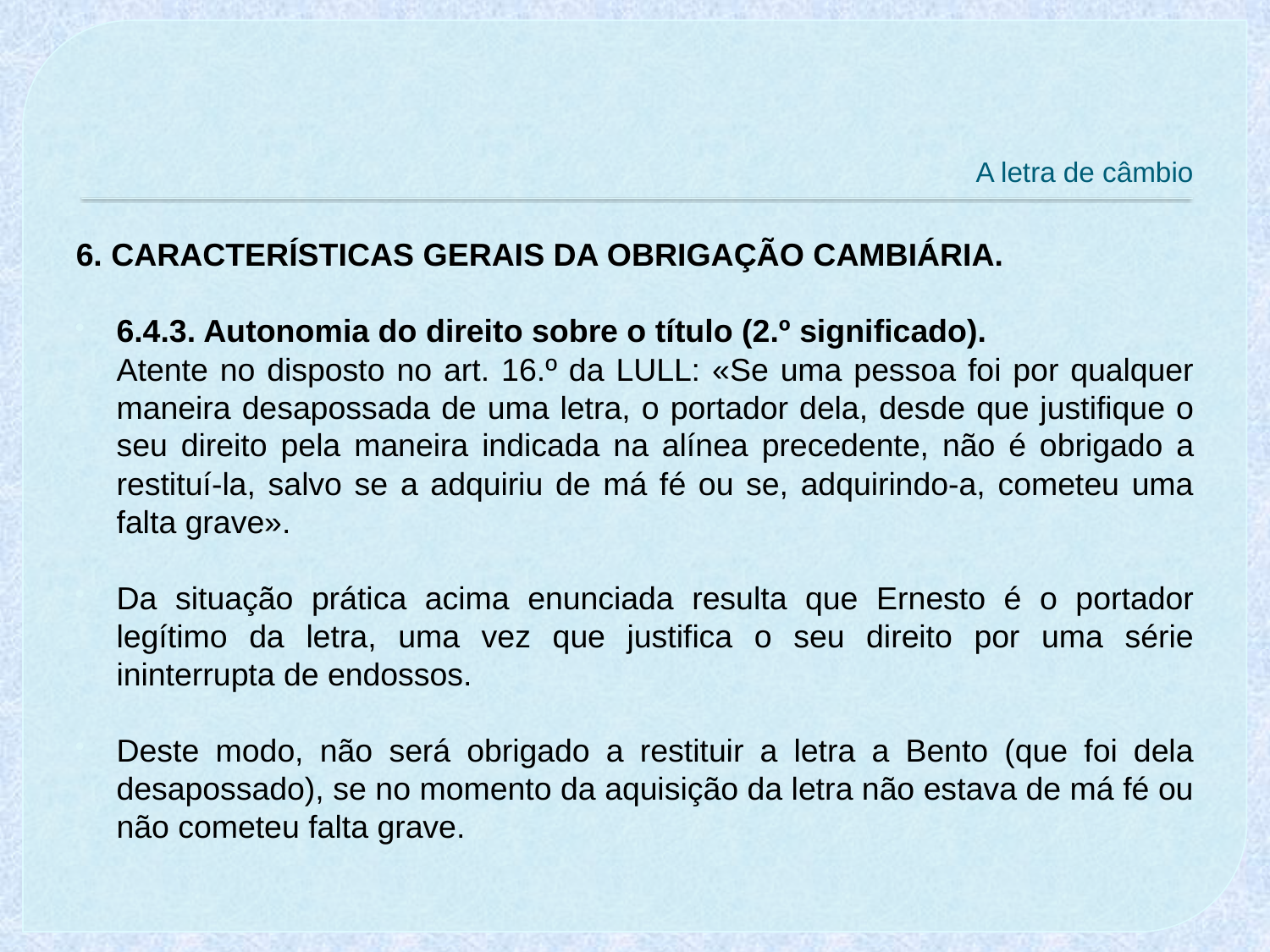

# A letra de câmbio
6. CARACTERÍSTICAS GERAIS DA OBRIGAÇÃO CAMBIÁRIA.

6.4.3. Autonomia do direito sobre o título (2.º significado).
 	Atente no disposto no art. 16.º da LULL: «Se uma pessoa foi por qualquer maneira desapossada de uma letra, o portador dela, desde que justifique o seu direito pela maneira indicada na alínea precedente, não é obrigado a restituí-la, salvo se a adquiriu de má fé ou se, adquirindo-a, cometeu uma falta grave».

Da situação prática acima enunciada resulta que Ernesto é o portador legítimo da letra, uma vez que justifica o seu direito por uma série ininterrupta de endossos.

Deste modo, não será obrigado a restituir a letra a Bento (que foi dela desapossado), se no momento da aquisição da letra não estava de má fé ou não cometeu falta grave.